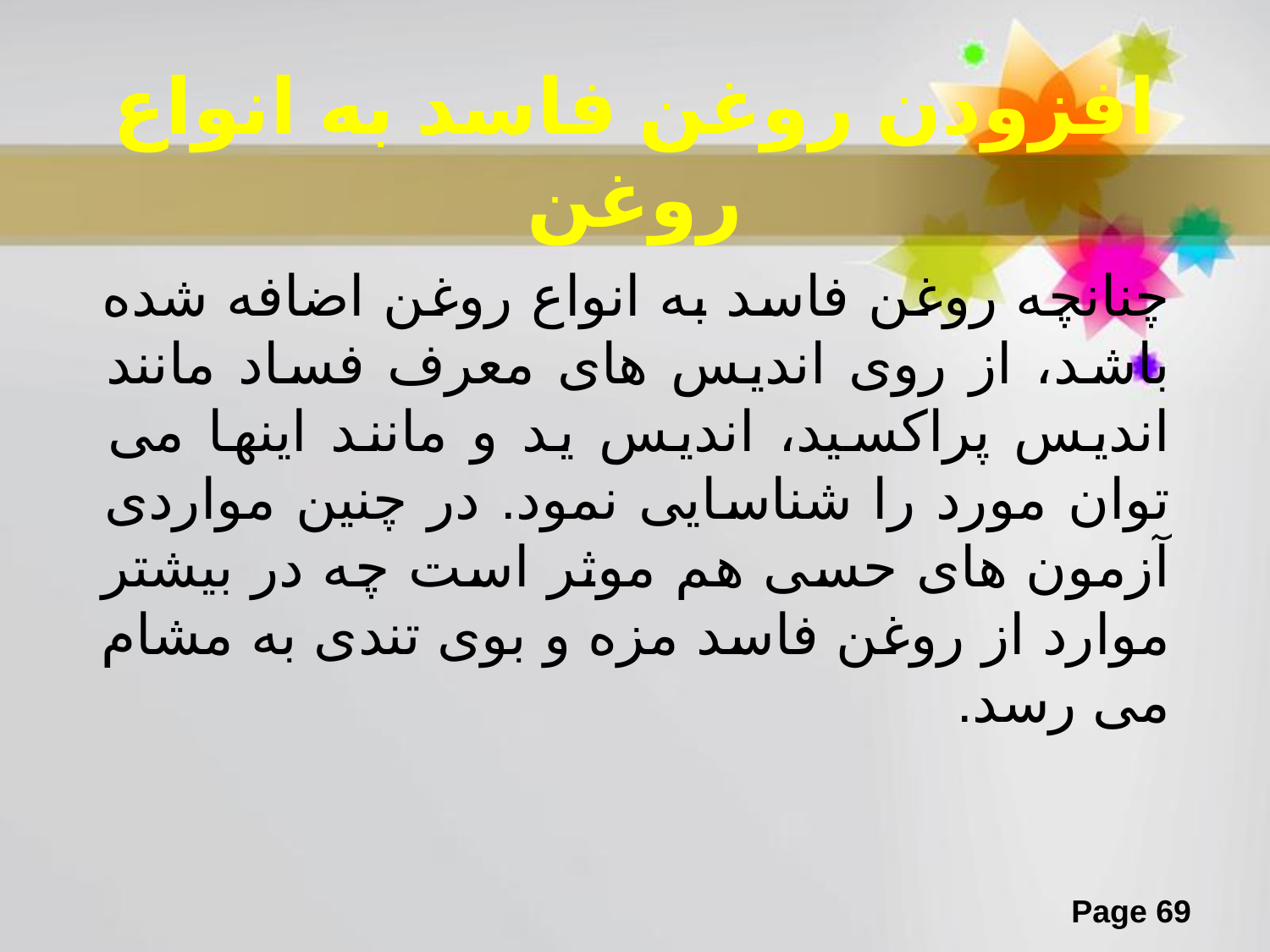

# افزودن روغن فاسد به انواع روغن
چنانچه روغن فاسد به انواع روغن اضافه شده باشد، از روی اندیس های معرف فساد مانند اندیس پراکسید، اندیس ید و مانند اینها می توان مورد را شناسایی نمود. در چنین مواردی آزمون های حسی هم موثر است چه در بیشتر موارد از روغن فاسد مزه و بوی تندی به مشام می رسد.